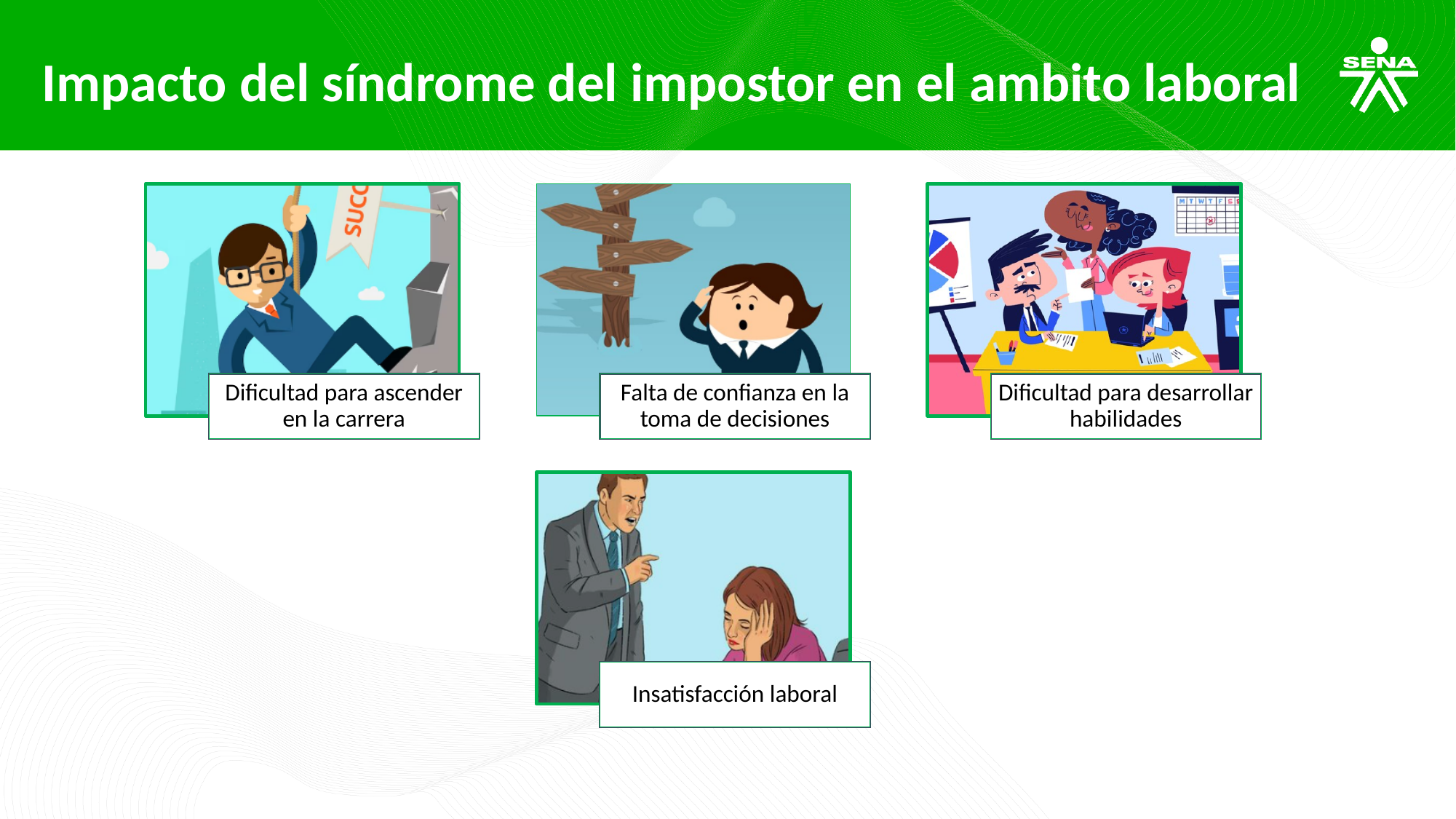

Impacto del síndrome del impostor en el ambito laboral

Dificultad para ascender en la carrera

Falta de confianza en la toma de decisiones

Dificultad para desarrollar habilidades

Insatisfacción laboral